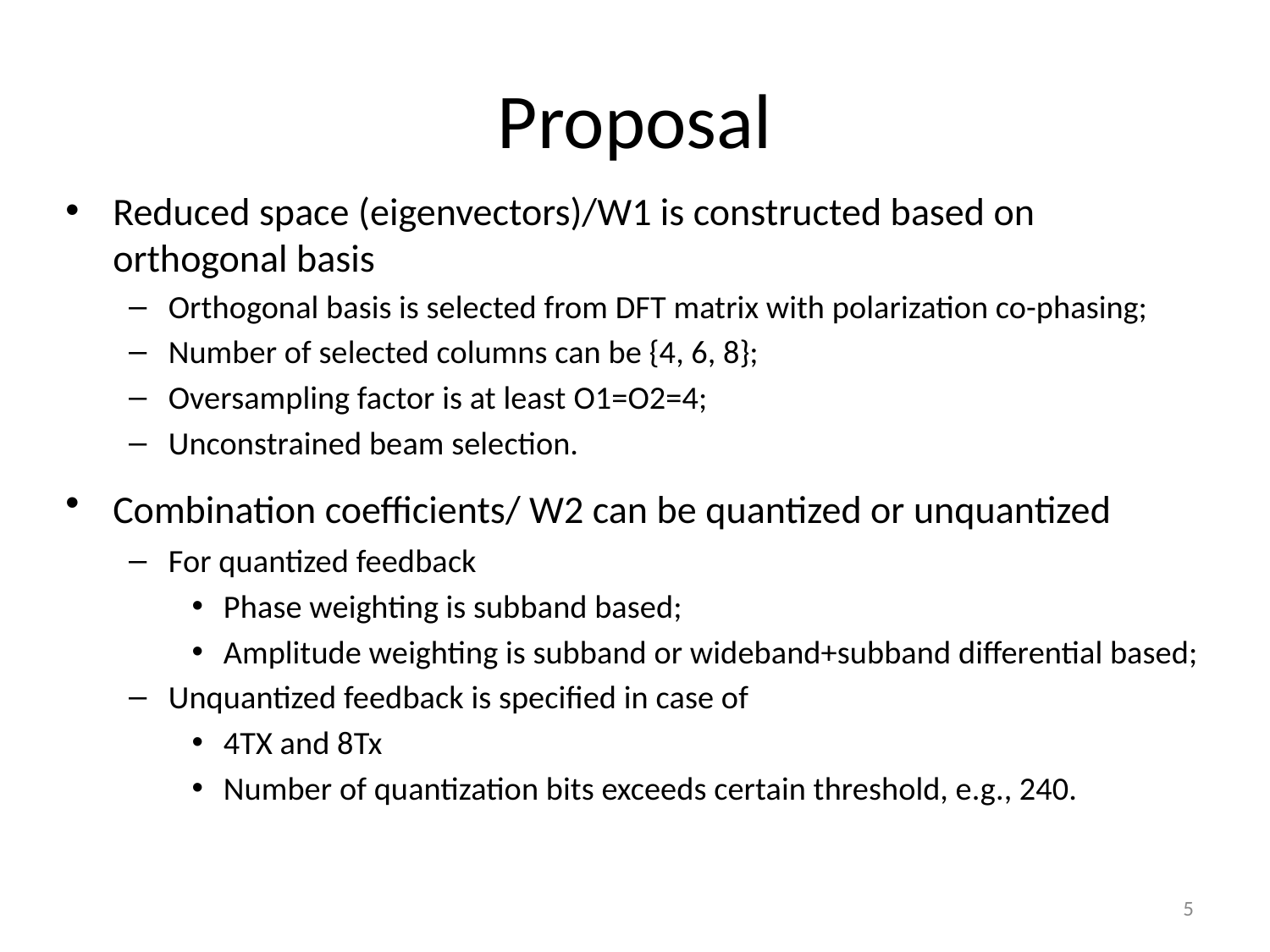

# Proposal
Reduced space (eigenvectors)/W1 is constructed based on orthogonal basis
Orthogonal basis is selected from DFT matrix with polarization co-phasing;
Number of selected columns can be {4, 6, 8};
Oversampling factor is at least O1=O2=4;
Unconstrained beam selection.
Combination coefficients/ W2 can be quantized or unquantized
For quantized feedback
Phase weighting is subband based;
Amplitude weighting is subband or wideband+subband differential based;
Unquantized feedback is specified in case of
4TX and 8Tx
Number of quantization bits exceeds certain threshold, e.g., 240.
5